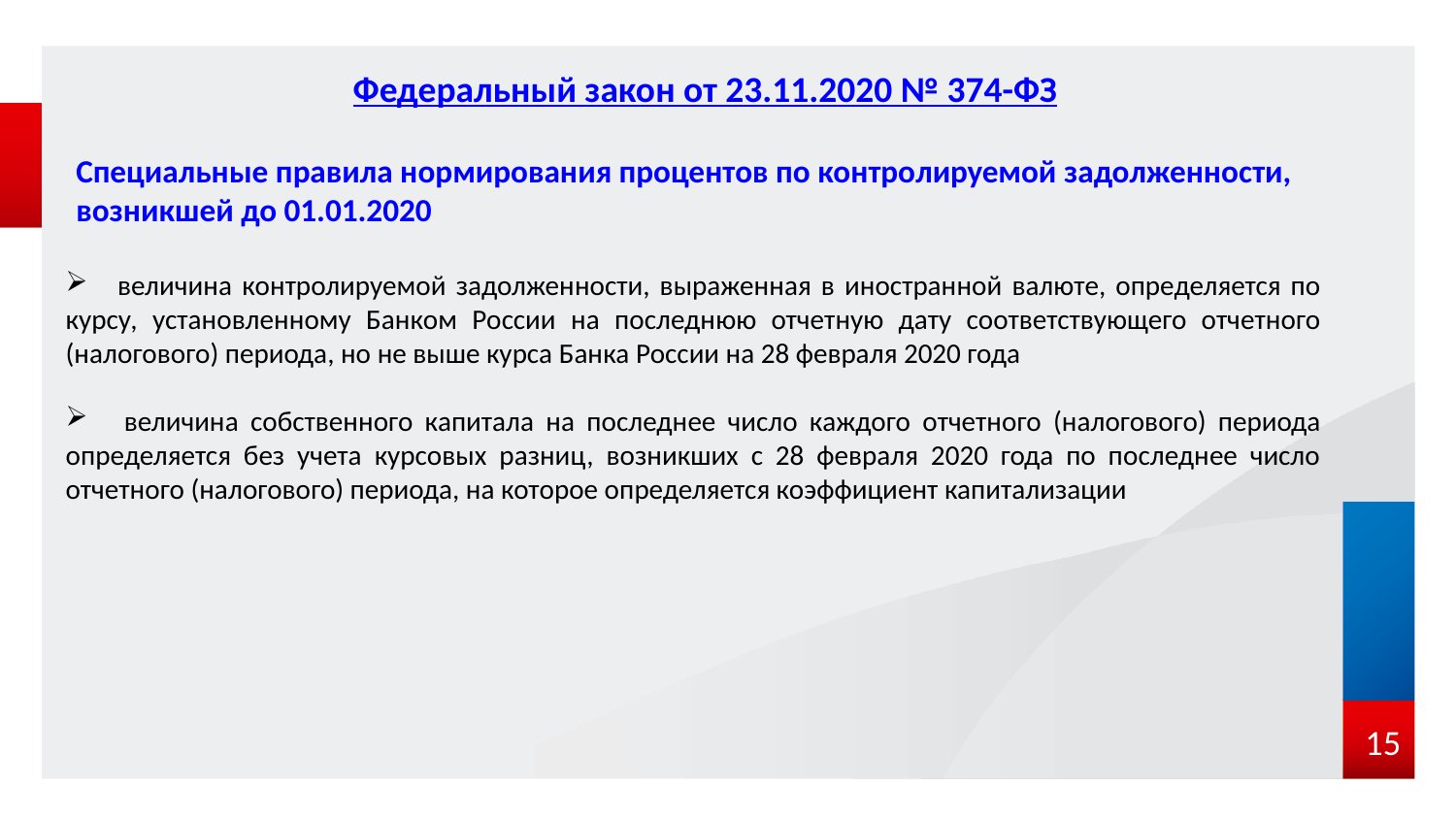

Федеральный закон от 23.11.2020 № 374-ФЗ
# Специальные правила нормирования процентов по контролируемой задолженности, возникшей до 01.01.2020
   величина контролируемой задолженности, выраженная в иностранной валюте, определяется по курсу, установленному Банком России на последнюю отчетную дату соответствующего отчетного (налогового) периода, но не выше курса Банка России на 28 февраля 2020 года

   величина собственного капитала на последнее число каждого отчетного (налогового) периода определяется без учета курсовых разниц, возникших с 28 февраля 2020 года по последнее число отчетного (налогового) периода, на которое определяется коэффициент капитализации
 15